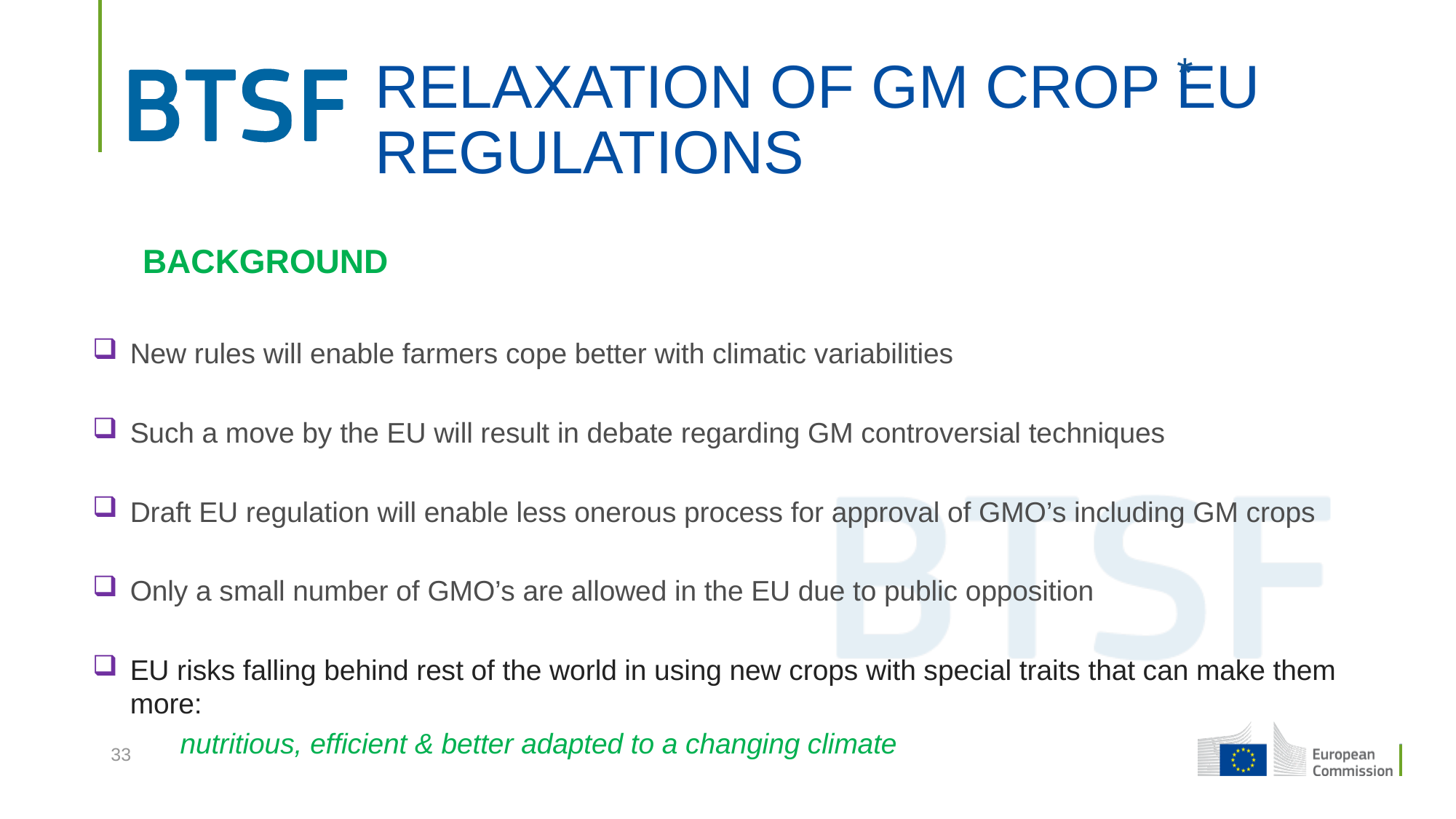

*
# RELAXATION OF GM CROP EU REGULATIONS

BACKGROUND

New rules will enable farmers cope better with climatic variabilities

Such a move by the EU will result in debate regarding GM controversial techniques

Draft EU regulation will enable less onerous process for approval of GMO’s including GM crops

Only a small number of GMO’s are allowed in the EU due to public opposition

EU risks falling behind rest of the world in using new crops with special traits that can make them more:
nutritious, efficient & better adapted to a changing climate

33